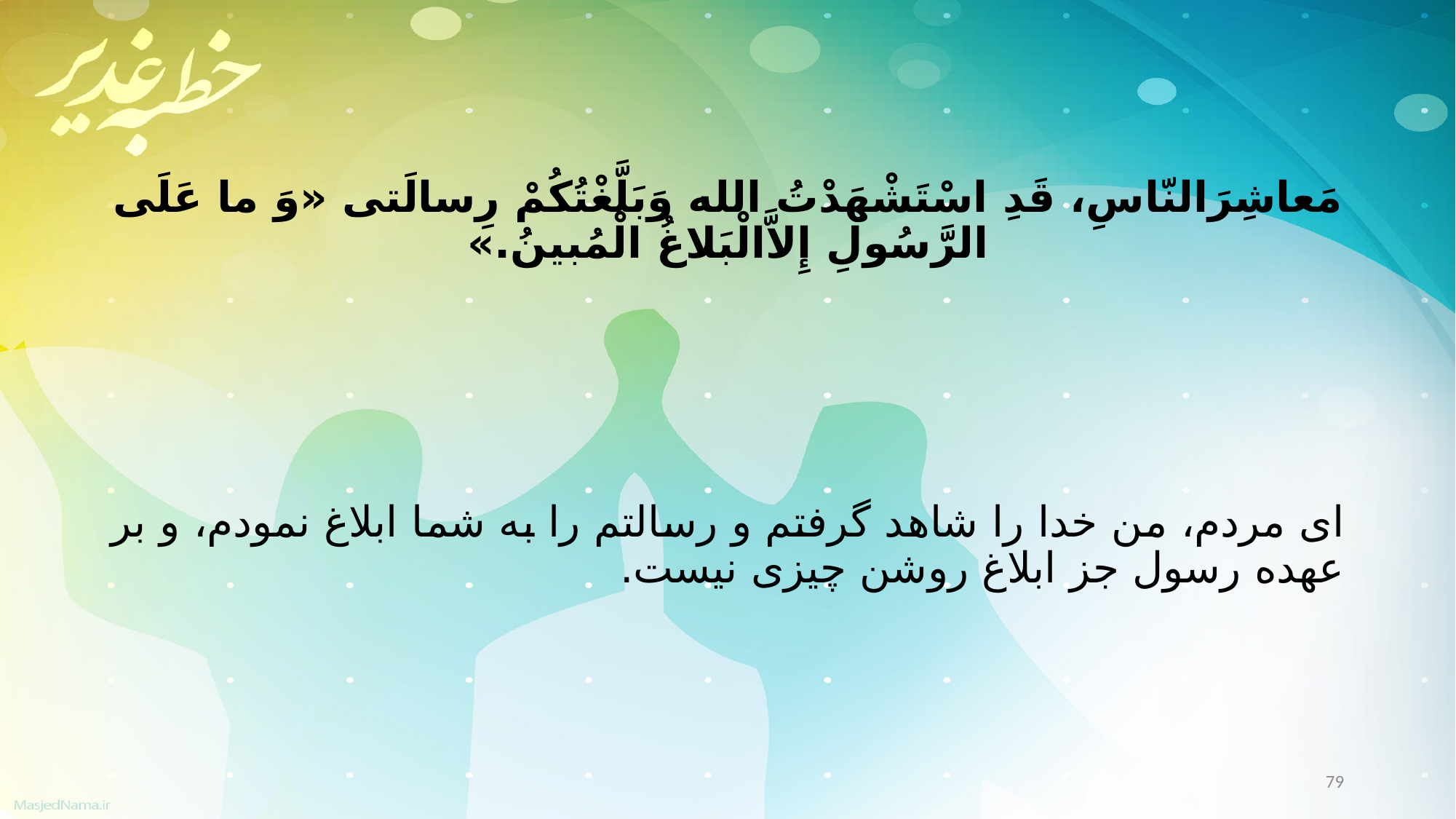

مَعاشِرَالنّاسِ، قَدِ اسْتَشْهَدْتُ الله وَبَلَّغْتُکُمْ رِسالَتی «وَ ما عَلَی الرَّسُولِ إِلاَّالْبَلاغُ الْمُبینُ.»
اى مردم، من خدا را شاهد گرفتم و رسالتم را به شما ابلاغ نمودم، و بر عهده رسول جز ابلاغ روشن چیزى نیست.
79